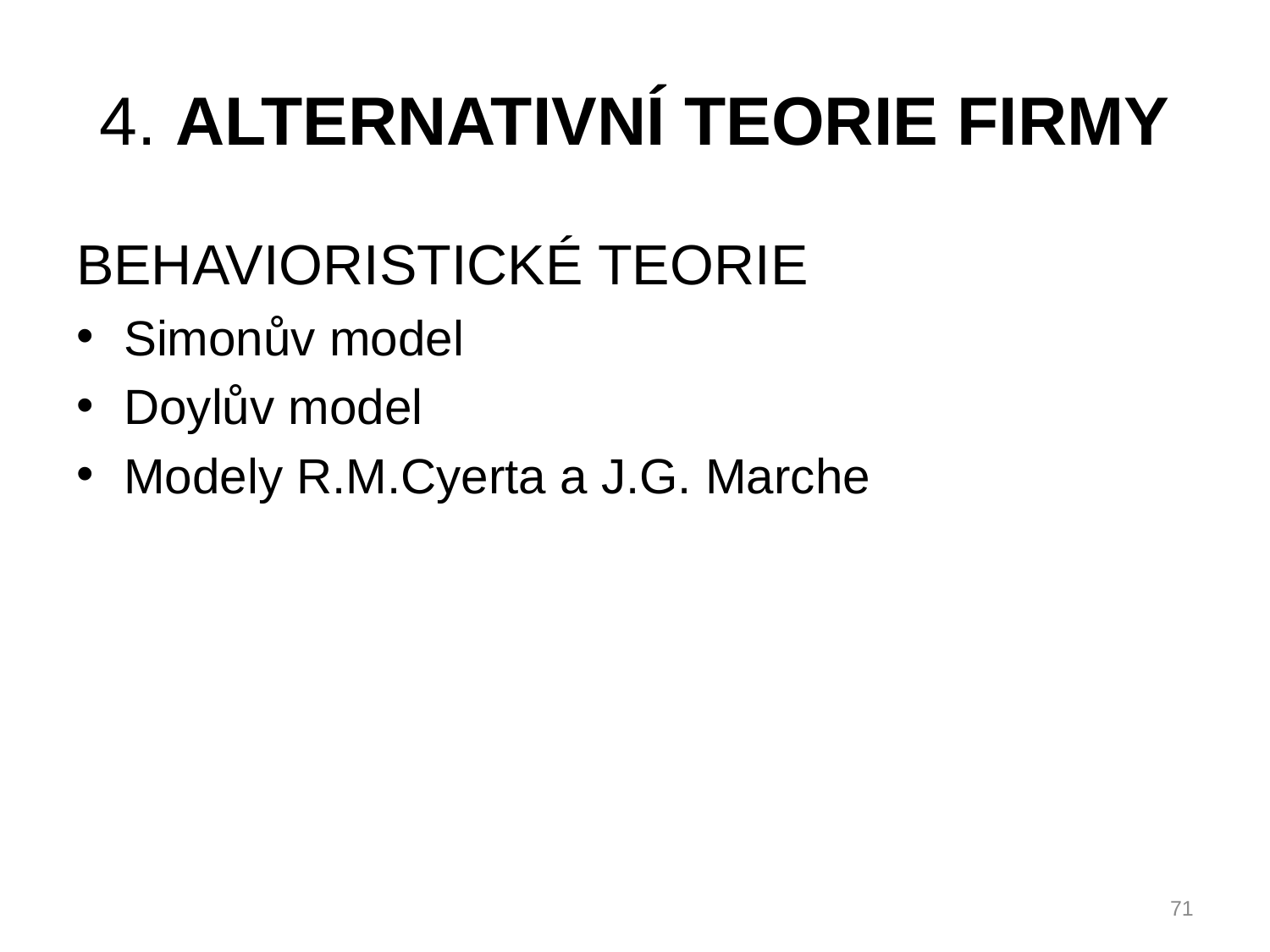

# 4. ALTERNATIVNÍ TEORIE FIRMY
BEHAVIORISTICKÉ TEORIE
Simonův model
Doylův model
Modely R.M.Cyerta a J.G. Marche

71